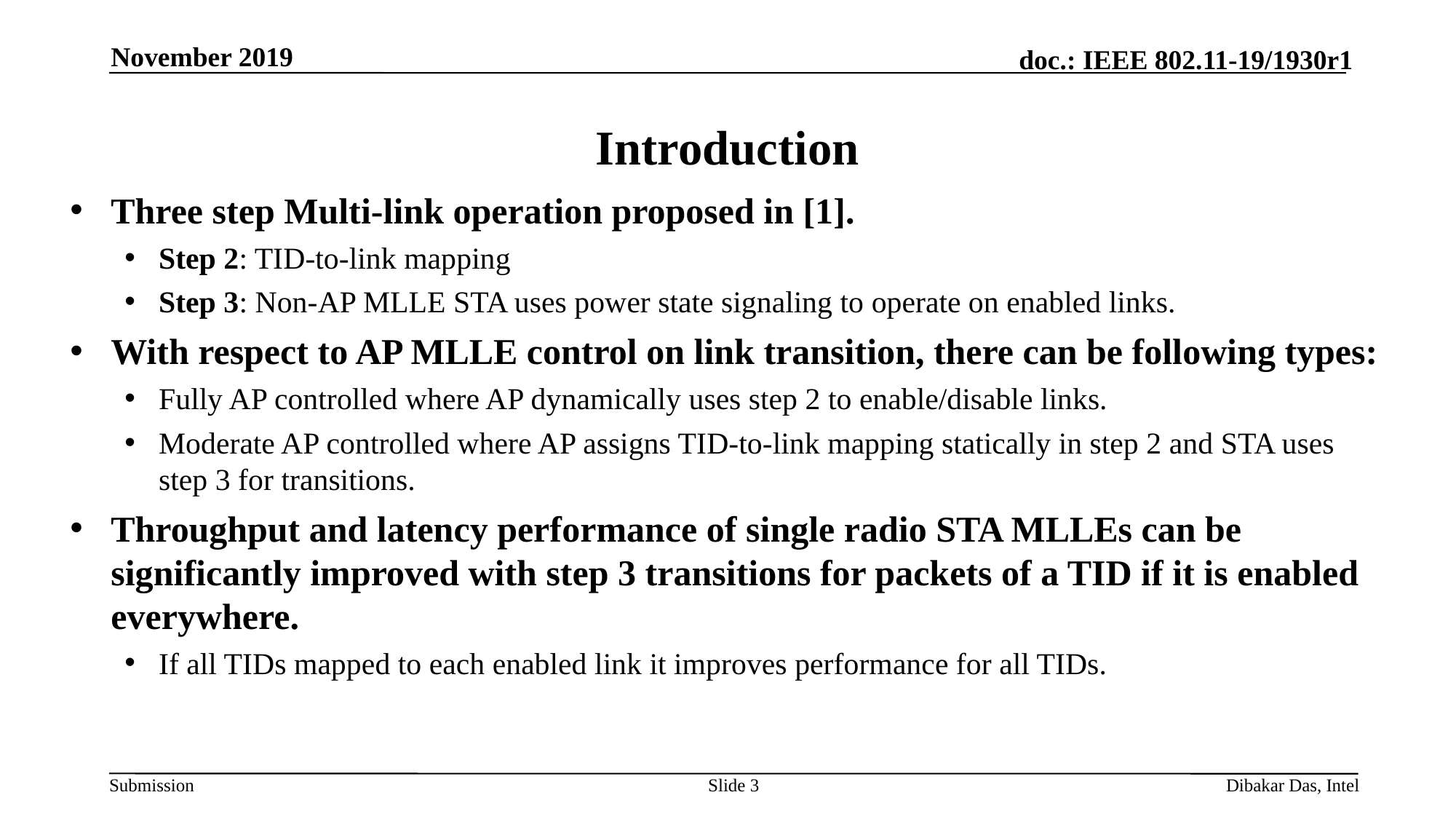

November 2019
# Introduction
Three step Multi-link operation proposed in [1].
Step 2: TID-to-link mapping
Step 3: Non-AP MLLE STA uses power state signaling to operate on enabled links.
With respect to AP MLLE control on link transition, there can be following types:
Fully AP controlled where AP dynamically uses step 2 to enable/disable links.
Moderate AP controlled where AP assigns TID-to-link mapping statically in step 2 and STA uses step 3 for transitions.
Throughput and latency performance of single radio STA MLLEs can be significantly improved with step 3 transitions for packets of a TID if it is enabled everywhere.
If all TIDs mapped to each enabled link it improves performance for all TIDs.

Slide 3
Dibakar Das, Intel